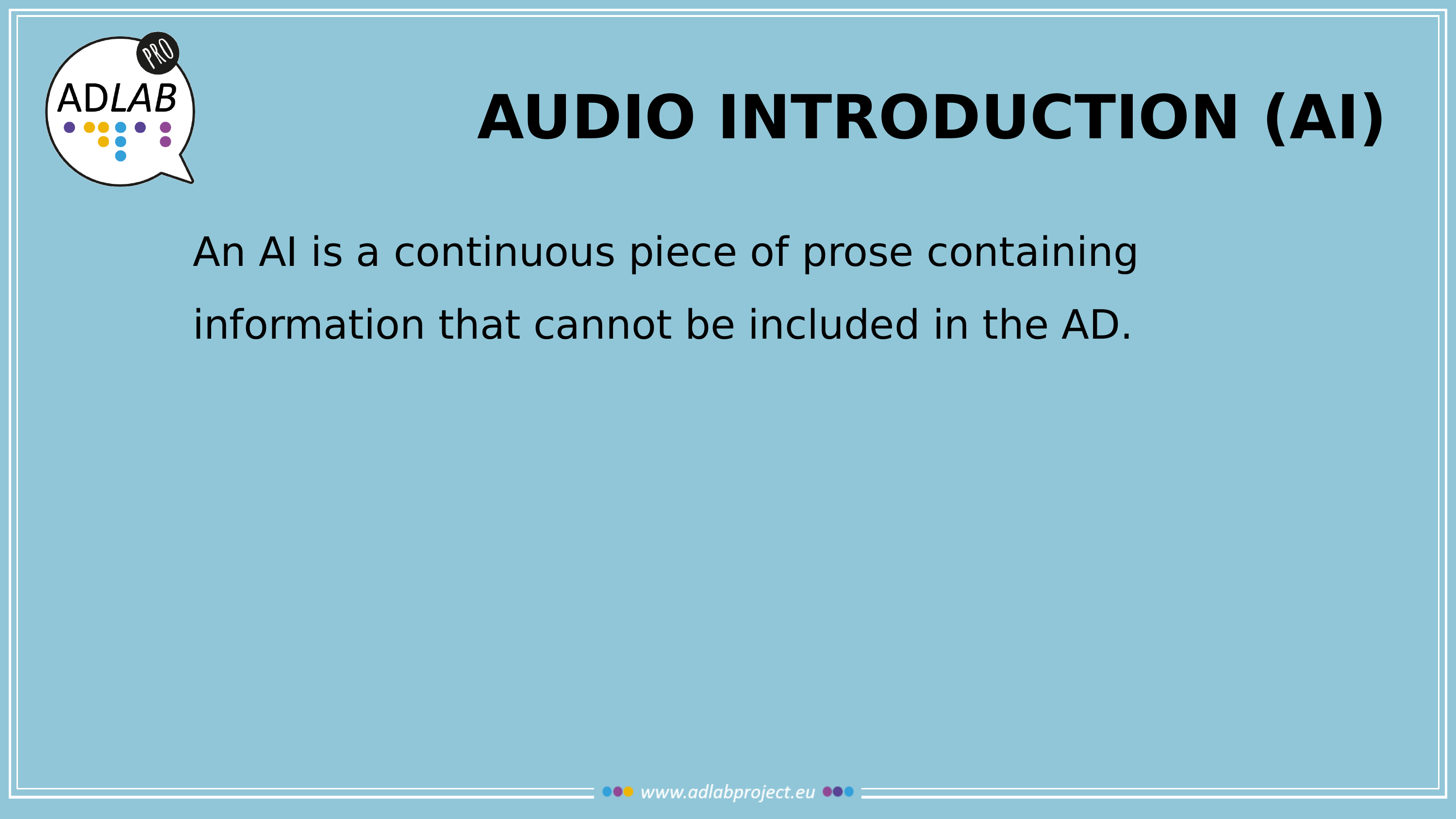

# AUDIO INTRODUCTION (AI)
An AI is a continuous piece of prose containing information that cannot be included in the AD.